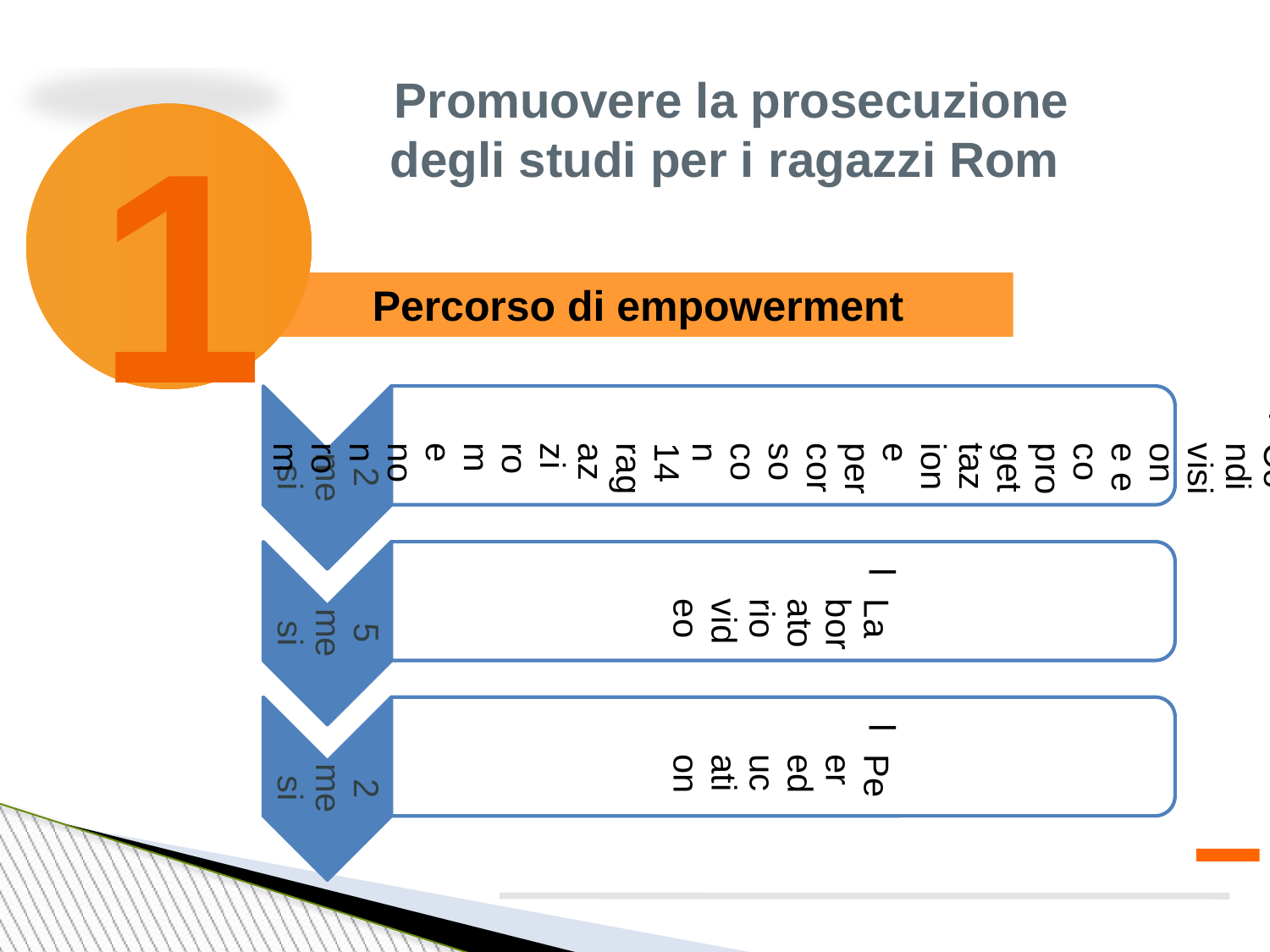

Condivisione e coprogettazione percorso con 14 ragazzi rom e non rom
Promuovere la prosecuzione degli studi per i ragazzi Rom
1

Laboratorio video
Percorso di empowerment
Peer education
2 mesi
5 mesi
2 mesi